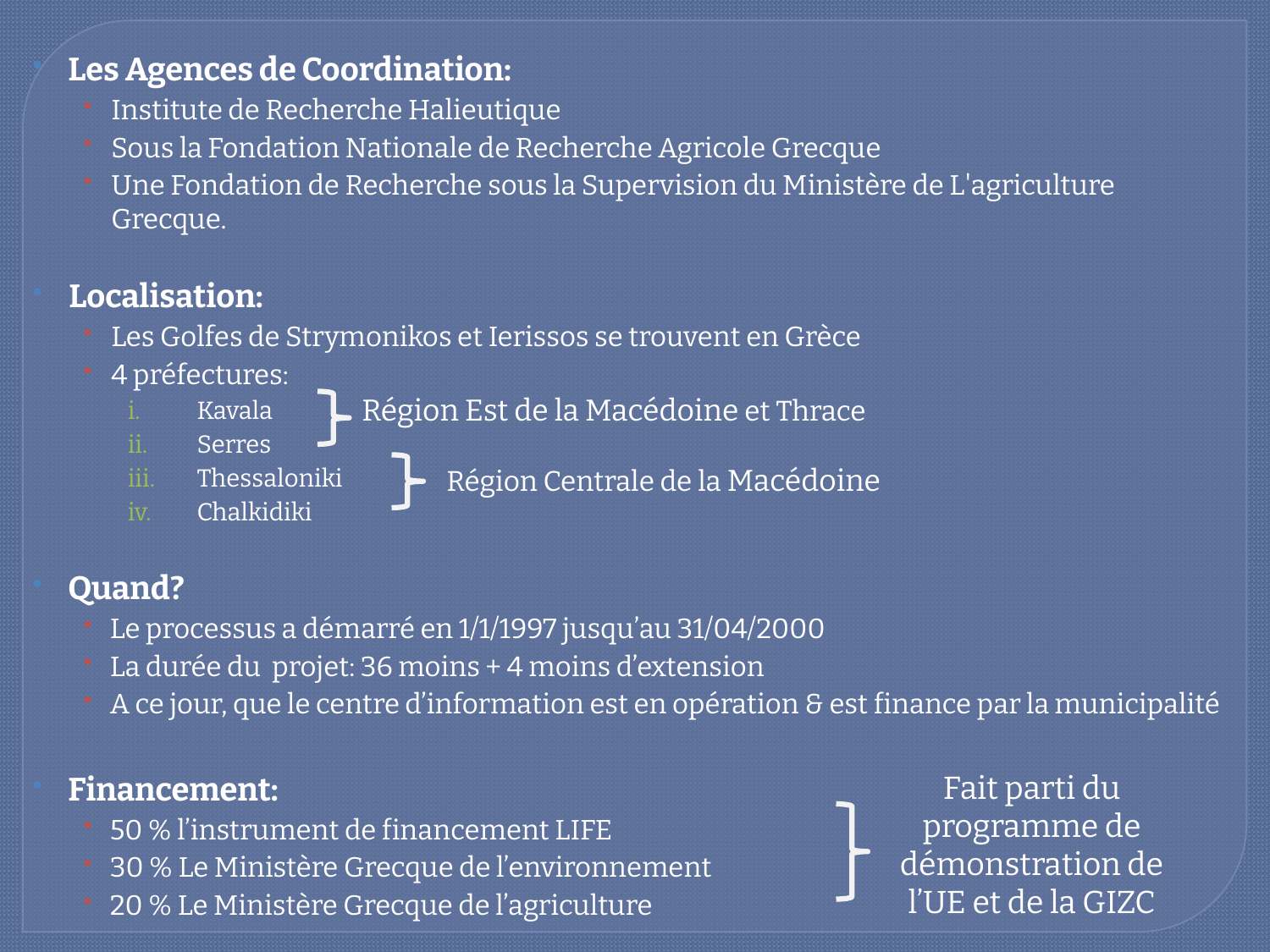

Les Agences de Coordination:
Institute de Recherche Halieutique
Sous la Fondation Nationale de Recherche Agricole Grecque
Une Fondation de Recherche sous la Supervision du Ministère de L'agriculture Grecque.

Localisation:
Les Golfes de Strymonikos et Ierissos se trouvent en Grèce
4 préfectures:
Kavala
Serres
Thessaloniki
Chalkidiki

Quand?
Le processus a démarré en 1/1/1997 jusqu’au 31/04/2000
La durée du  projet: 36 moins + 4 moins d’extension
A ce jour, que le centre d’information est en opération & est finance par la municipalité

Financement:
50 % l’instrument de financement LIFE
30 % Le Ministère Grecque de l’environnement
20 % Le Ministère Grecque de l’agriculture

Région Est de la Macédoine et Thrace

Région Centrale de la Macédoine
Fait parti du programme de démonstration de l’UE et de la GIZC